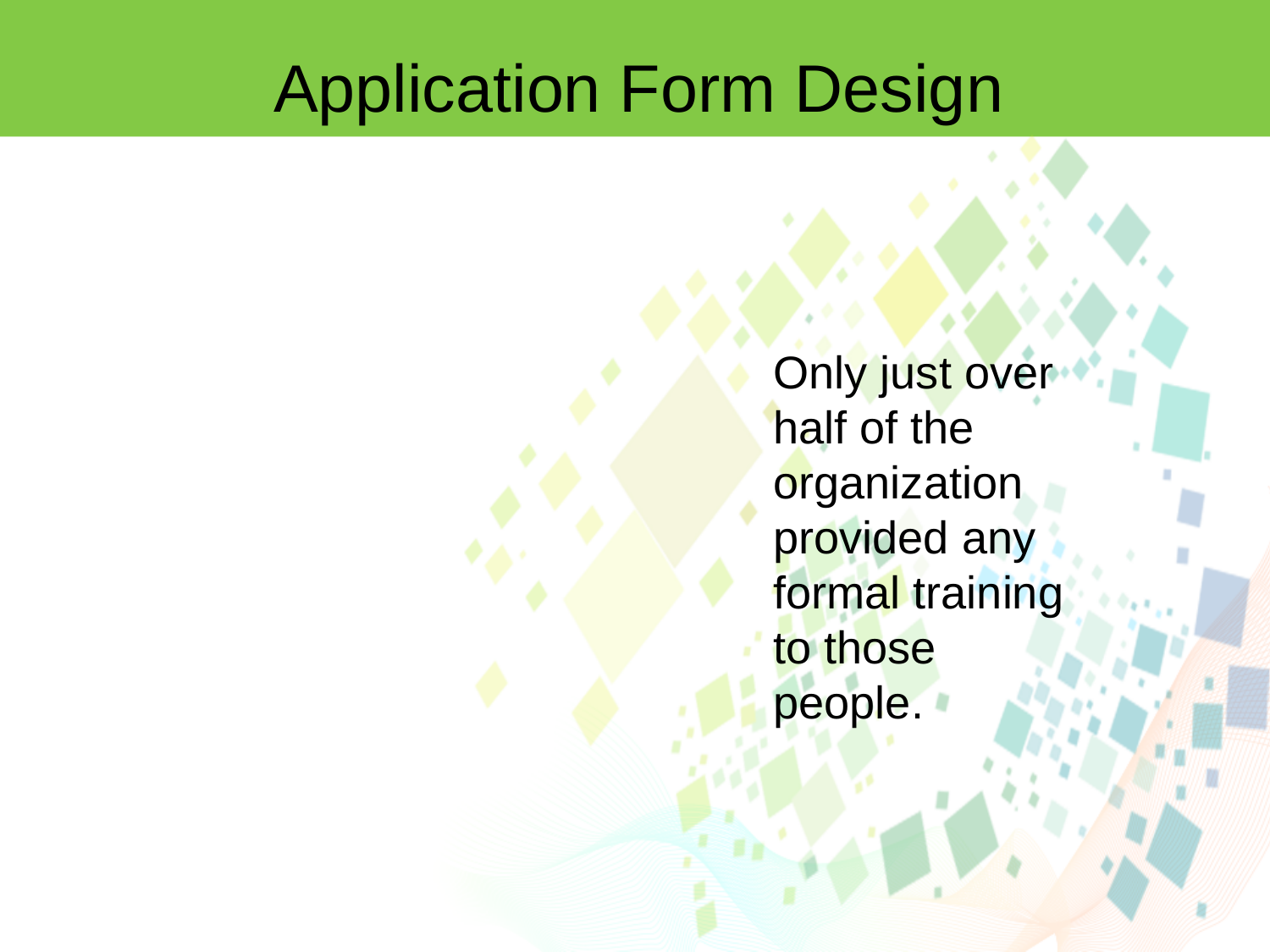

Application Form Design
Only just over half of the organization provided any formal training to those people.